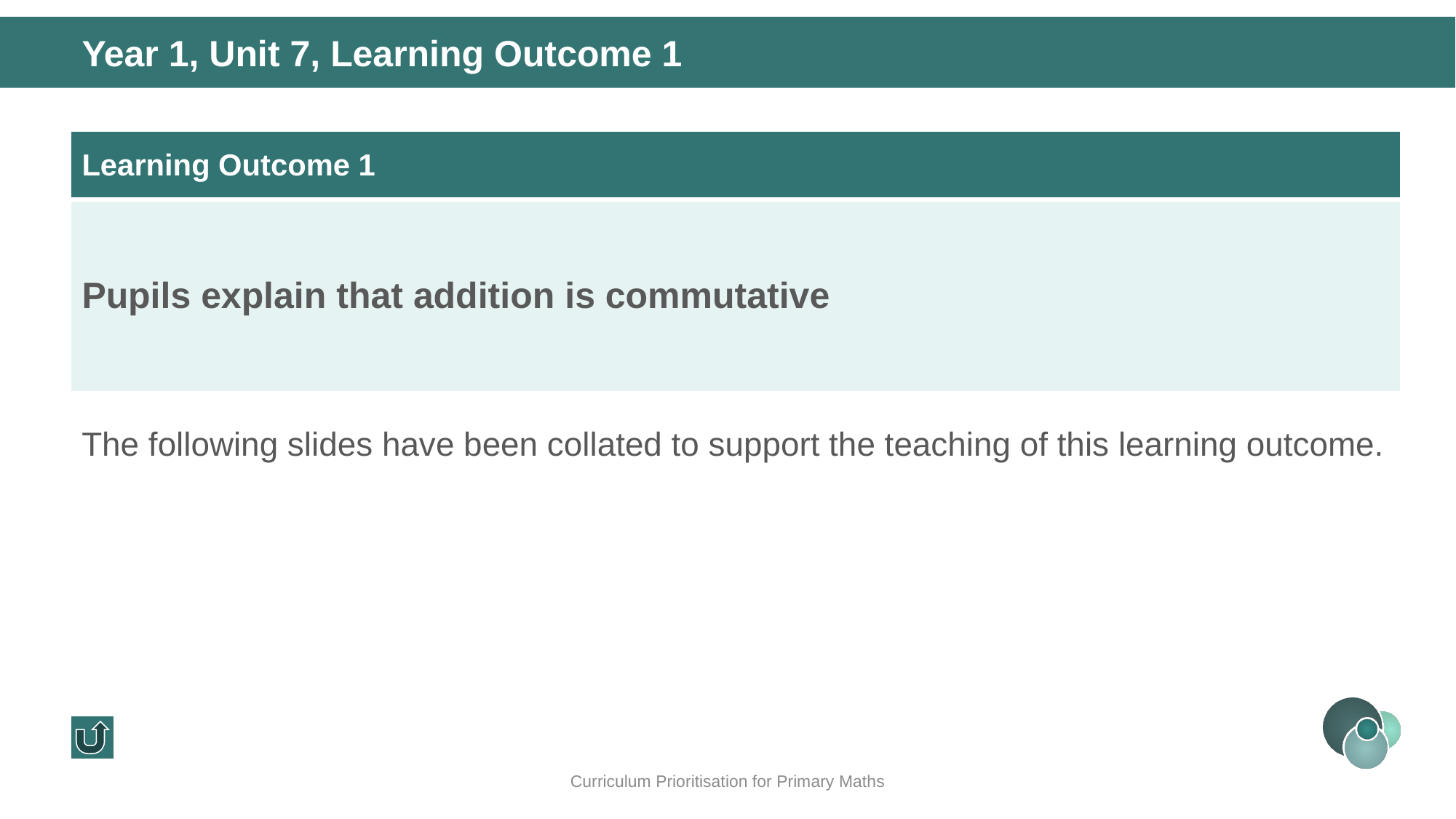

Year 1, Unit 7, Learning Outcome 1
| Learning Outcome 1 |
| --- |
| Pupils explain that addition is commutative |
The following slides have been collated to support the teaching of this learning outcome.

Curriculum Prioritisation for Primary Maths